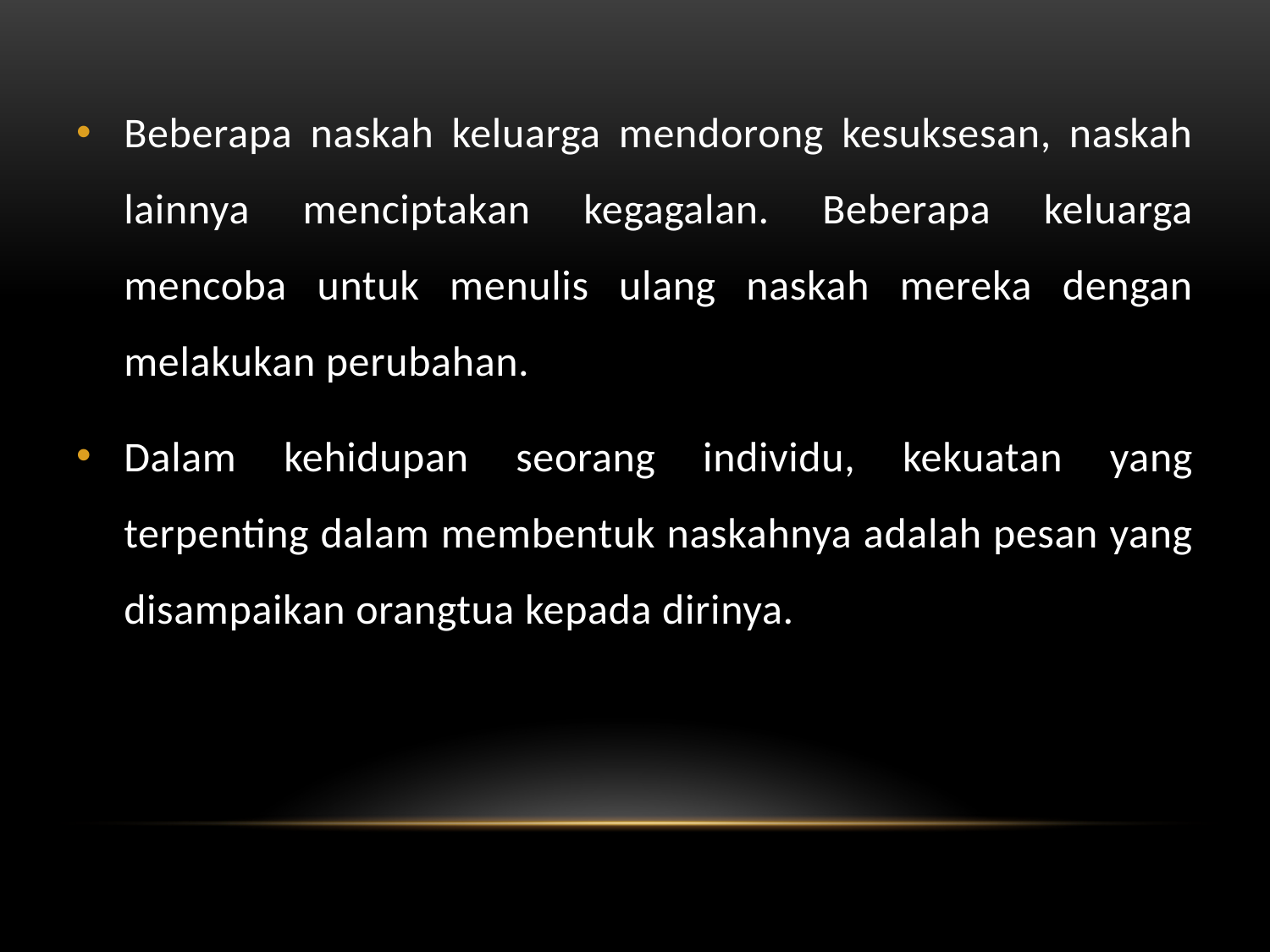

Beberapa naskah keluarga mendorong kesuksesan, naskah lainnya menciptakan kegagalan. Beberapa keluarga mencoba untuk menulis ulang naskah mereka dengan melakukan perubahan.
Dalam kehidupan seorang individu, kekuatan yang terpenting dalam membentuk naskahnya adalah pesan yang disampaikan orangtua kepada dirinya.